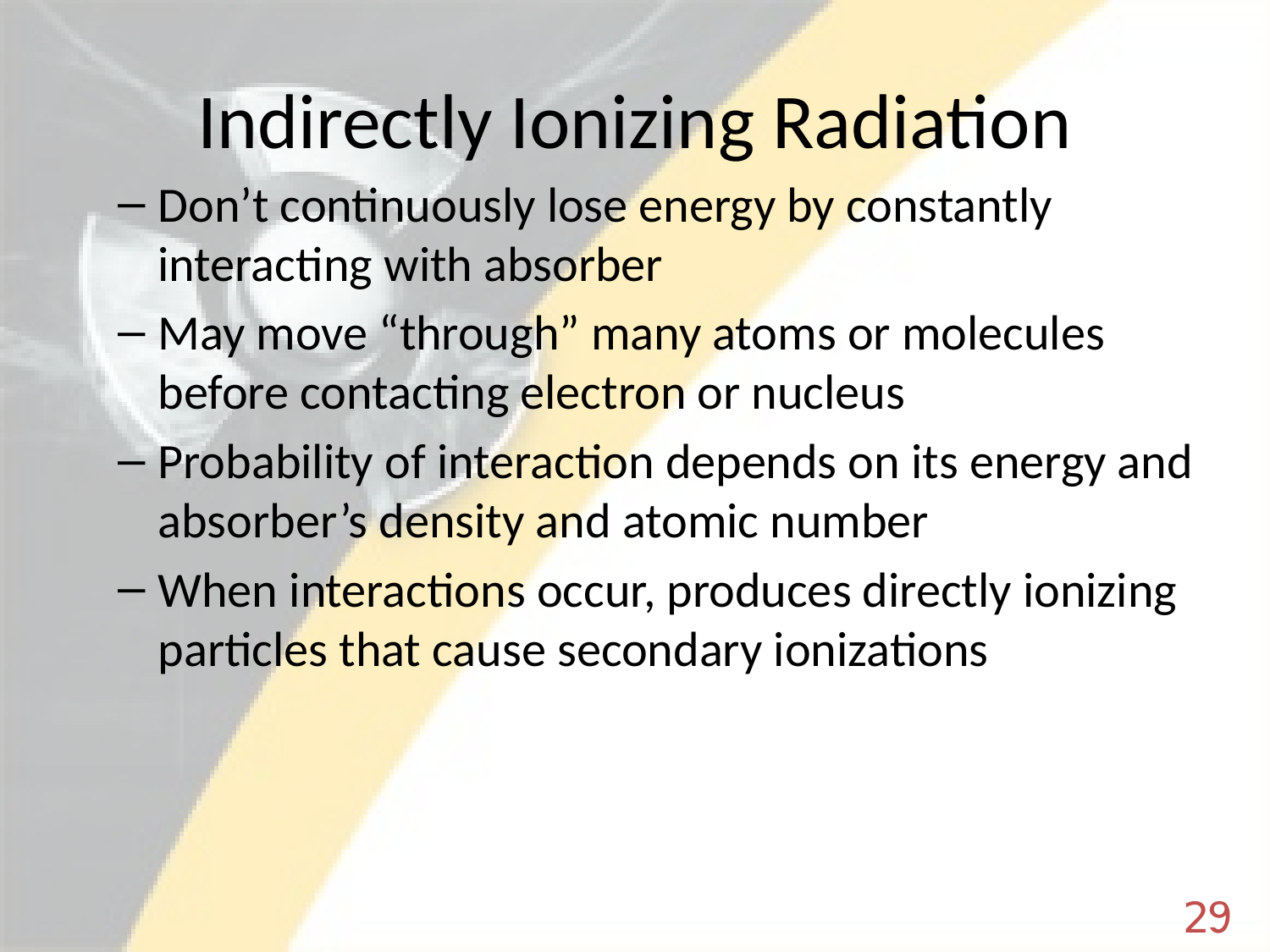

# Indirectly Ionizing Radiation
Don’t continuously lose energy by constantly interacting with absorber
May move “through” many atoms or molecules before contacting electron or nucleus
Probability of interaction depends on its energy and absorber’s density and atomic number
When interactions occur, produces directly ionizing particles that cause secondary ionizations